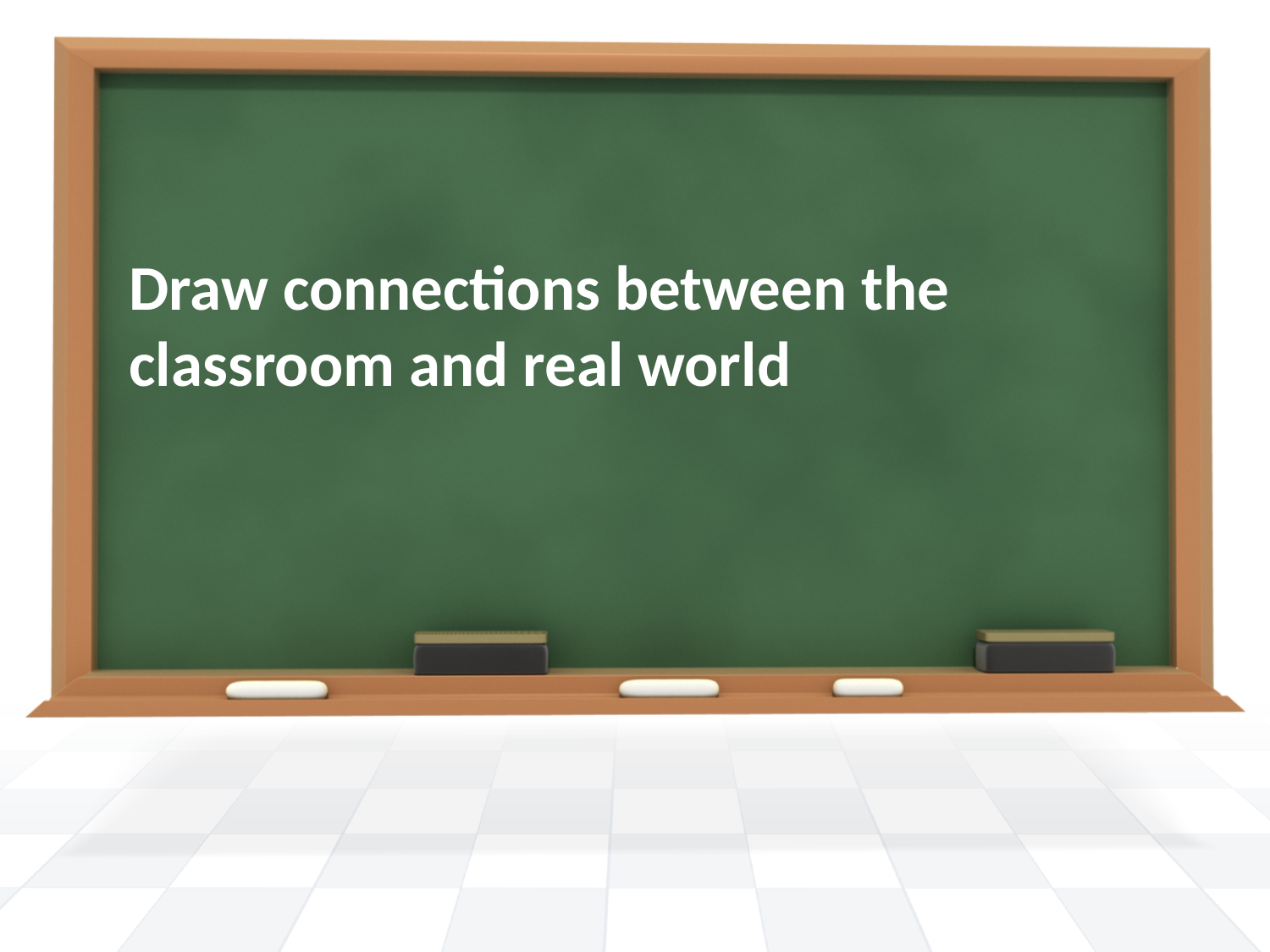

# Draw connections between the classroom and real world